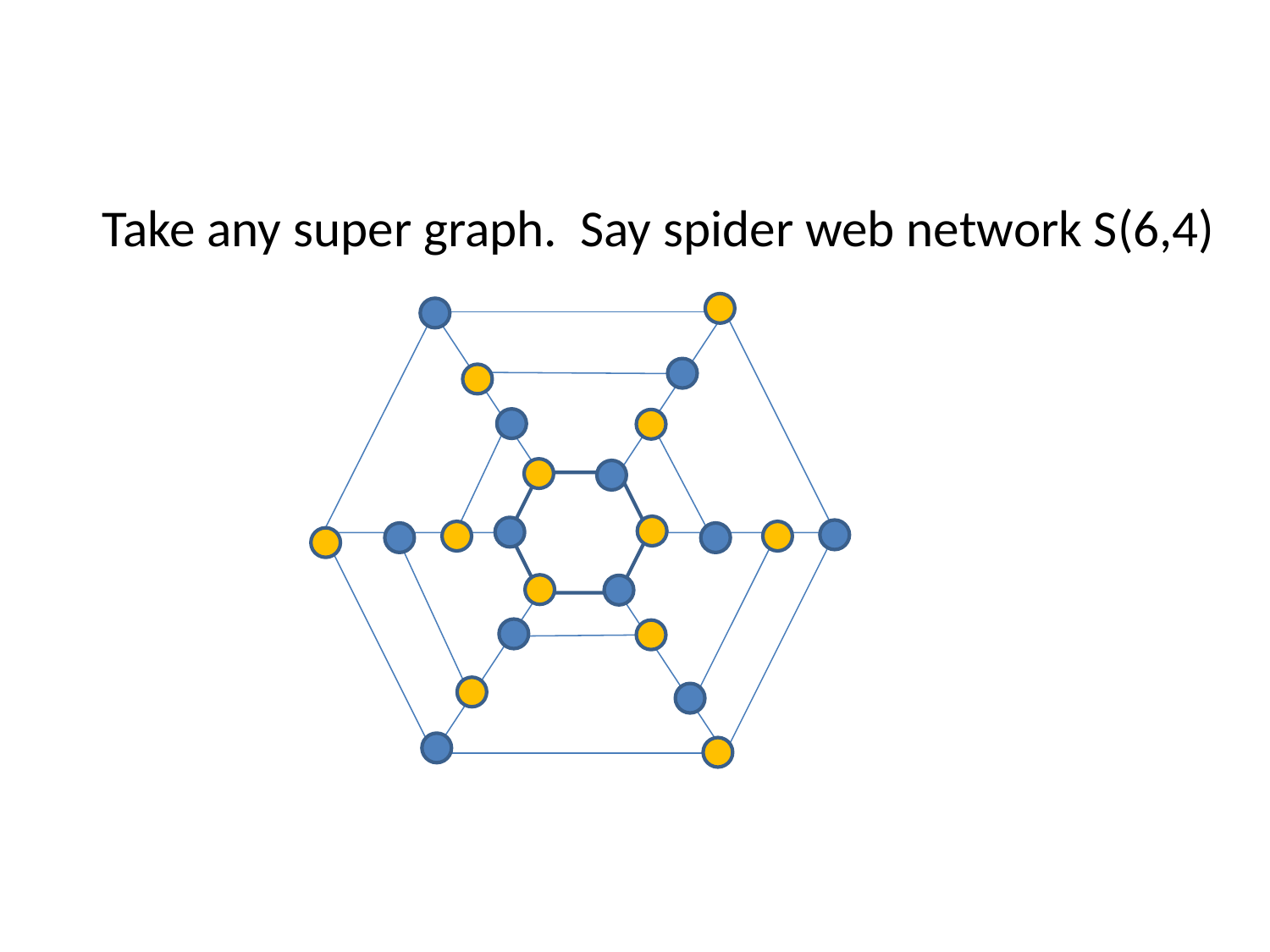

# Take any super graph.  Say spider web network S(6,4)